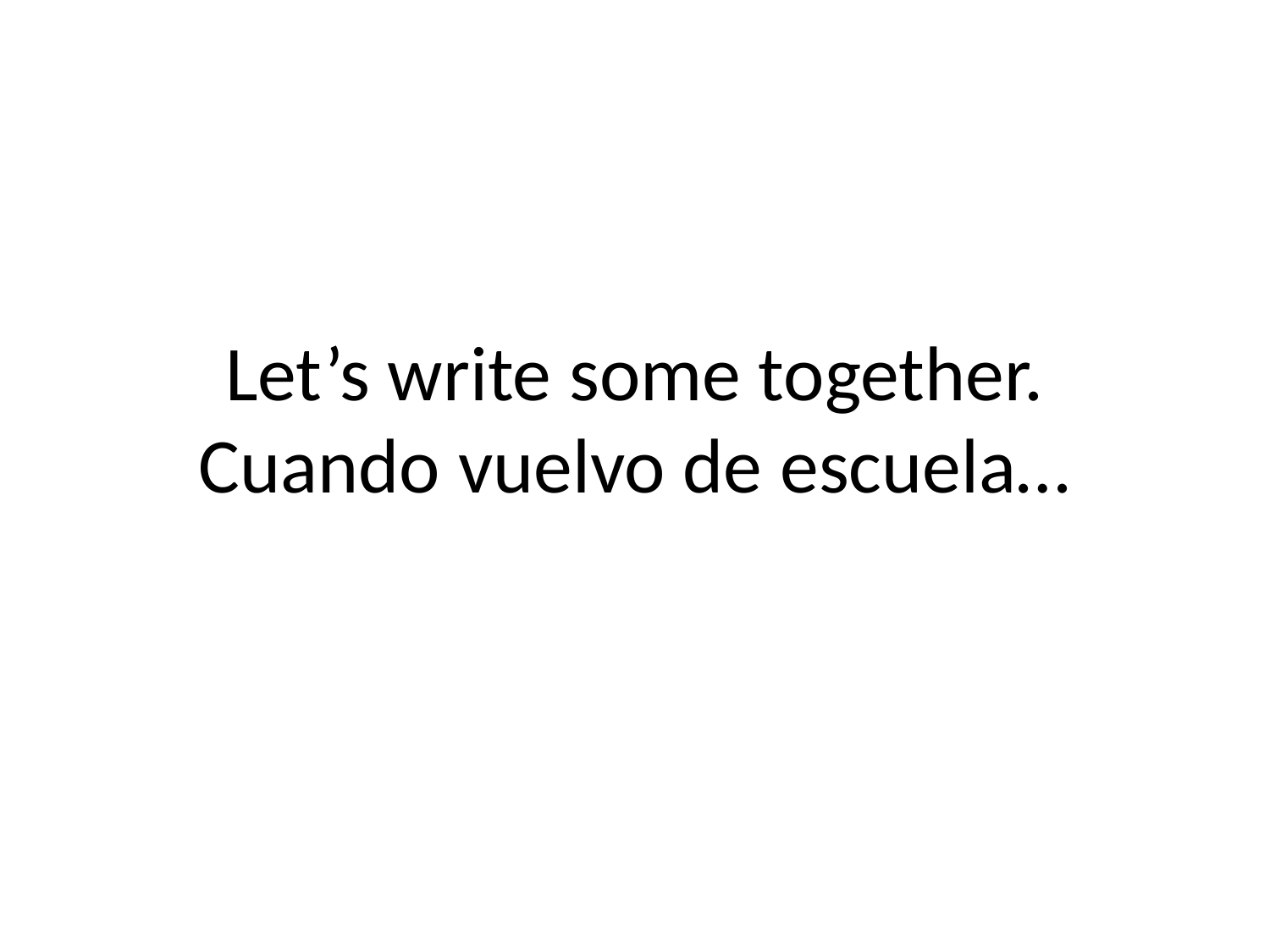

# Let’s write some together. Cuando vuelvo de escuela…